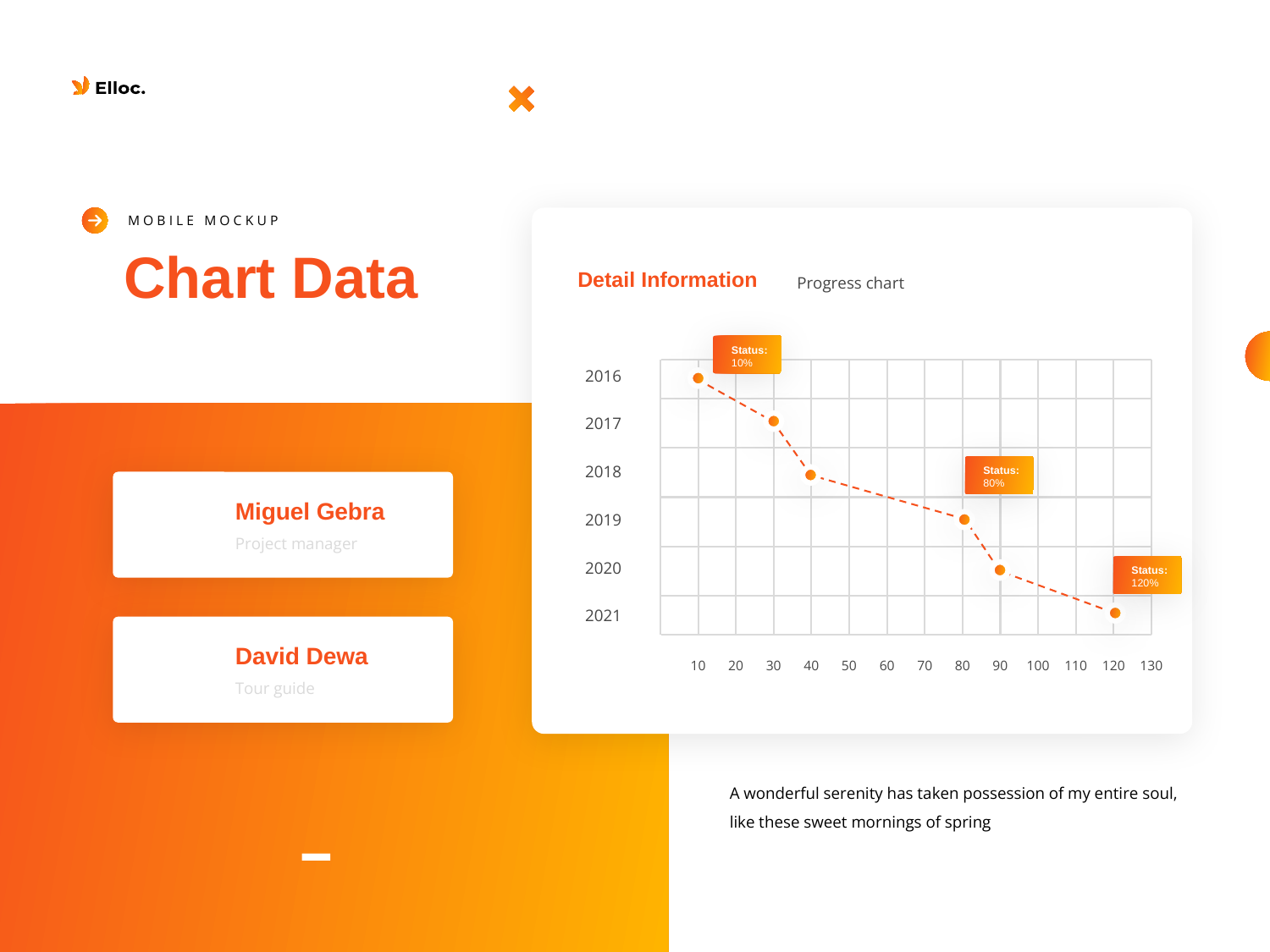

M O B I L E   M O C K U P

Chart Data
Progress chart
Detail Information

Status:
10%
2016

2017

2018

Status:
80%

Miguel Gebra
2019

Project manager
2020

Status:
120%

2021

David Dewa
10
20
30
40
50
60
70
80
90
100
110
120
130
Tour guide
A wonderful serenity has taken possession of my entire soul, like these sweet mornings of spring